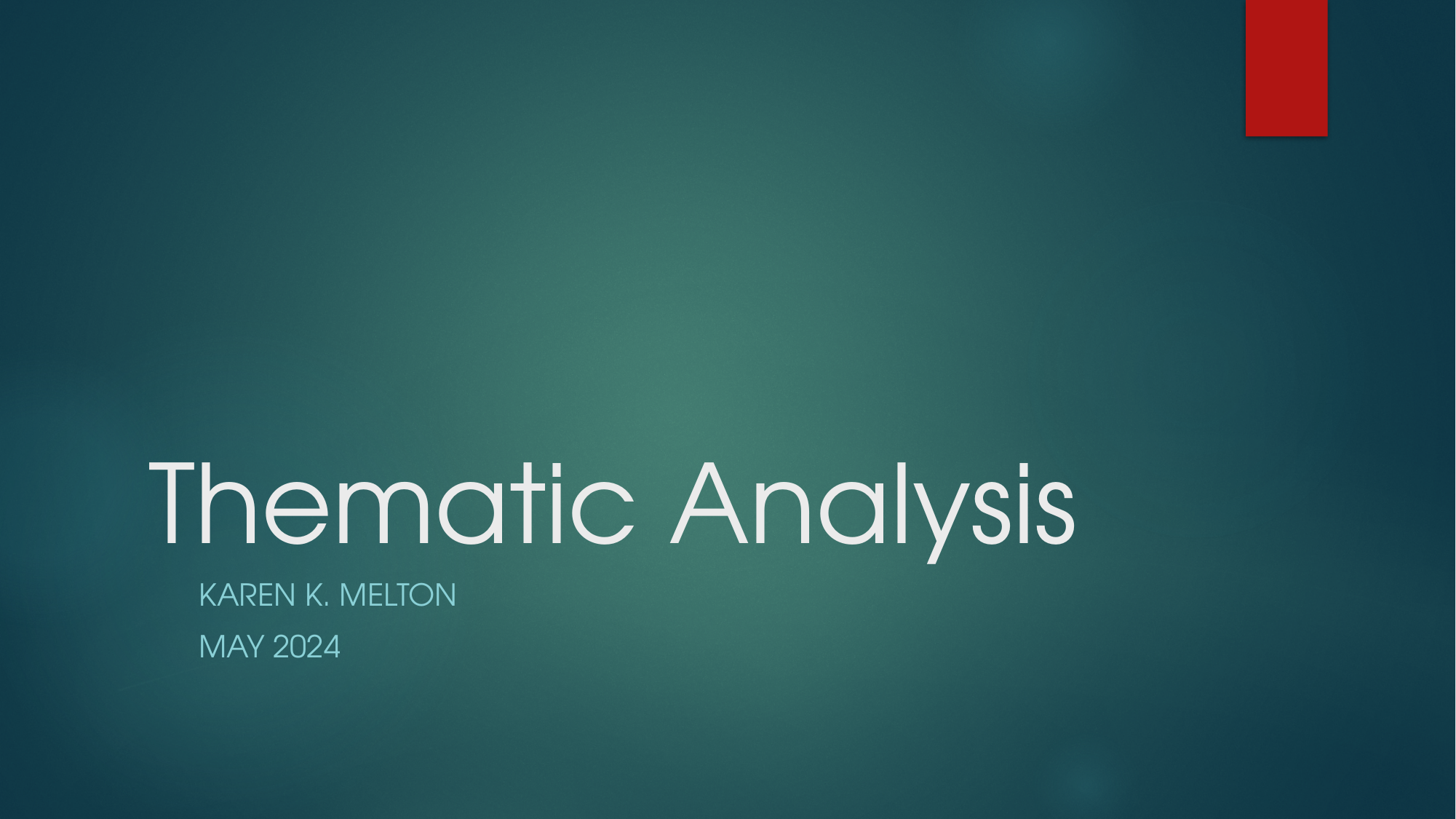

# Thematic Analysis
Karen K. Melton
May 2024